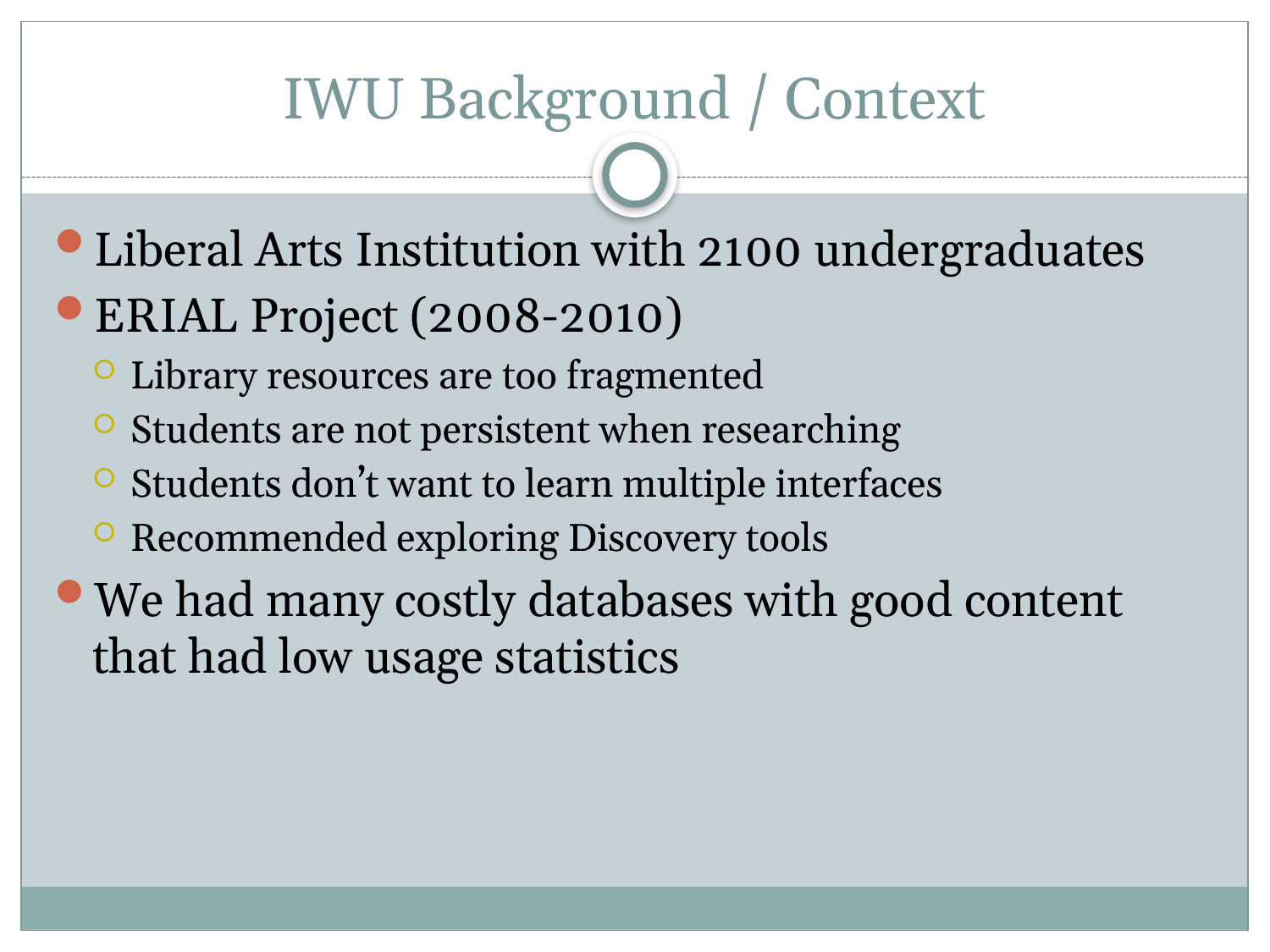

# IWU Background / Context
Liberal Arts Institution with 2100 undergraduates
ERIAL Project (2008-2010)
Library resources are too fragmented
Students are not persistent when researching
Students don’t want to learn multiple interfaces
Recommended exploring Discovery tools
We had many costly databases with good content that had low usage statistics